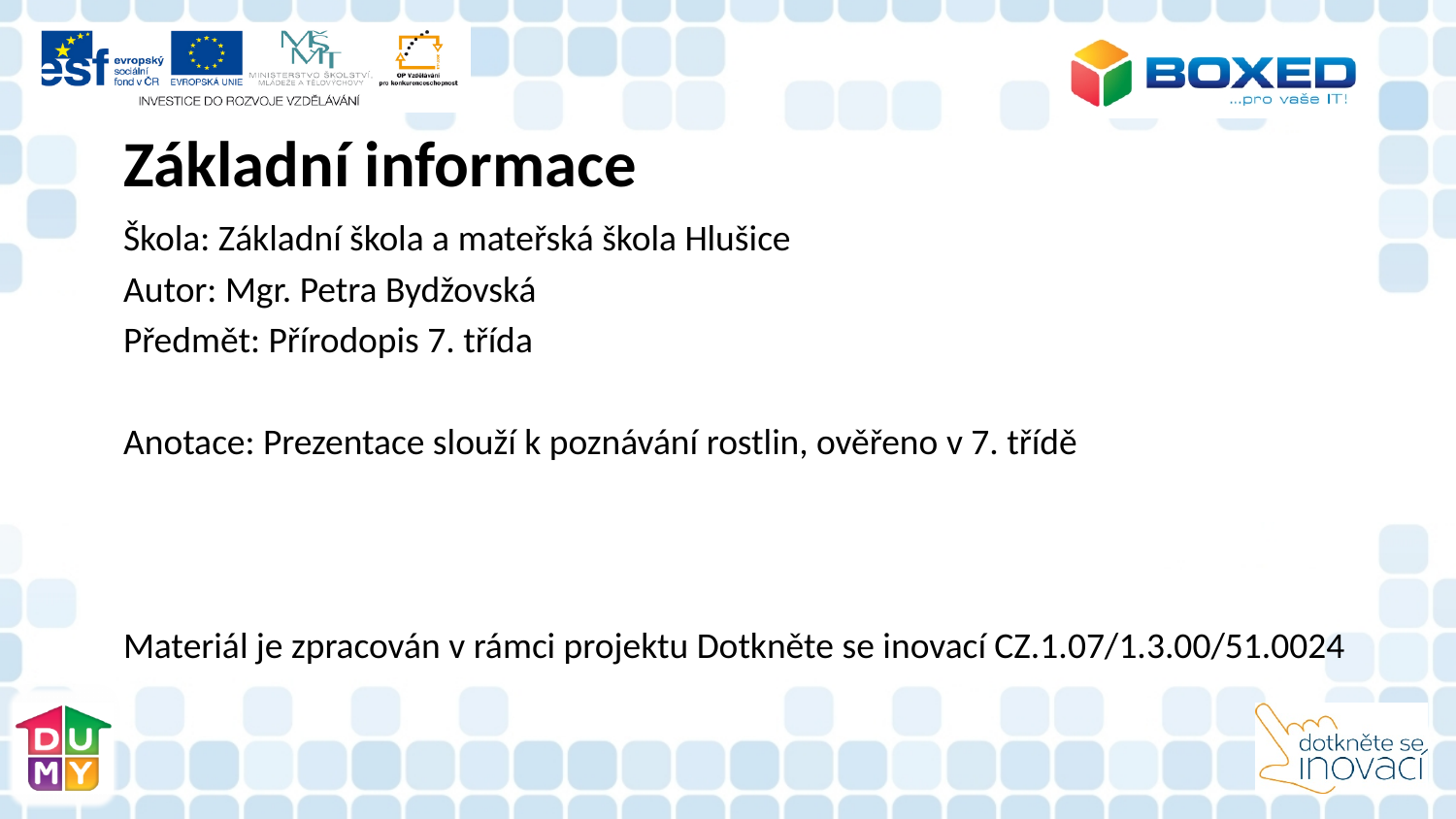

Základní informace
Škola: Základní škola a mateřská škola Hlušice
Autor: Mgr. Petra Bydžovská
Předmět: Přírodopis 7. třída

Anotace: Prezentace slouží k poznávání rostlin, ověřeno v 7. třídě

Materiál je zpracován v rámci projektu Dotkněte se inovací CZ.1.07/1.3.00/51.0024